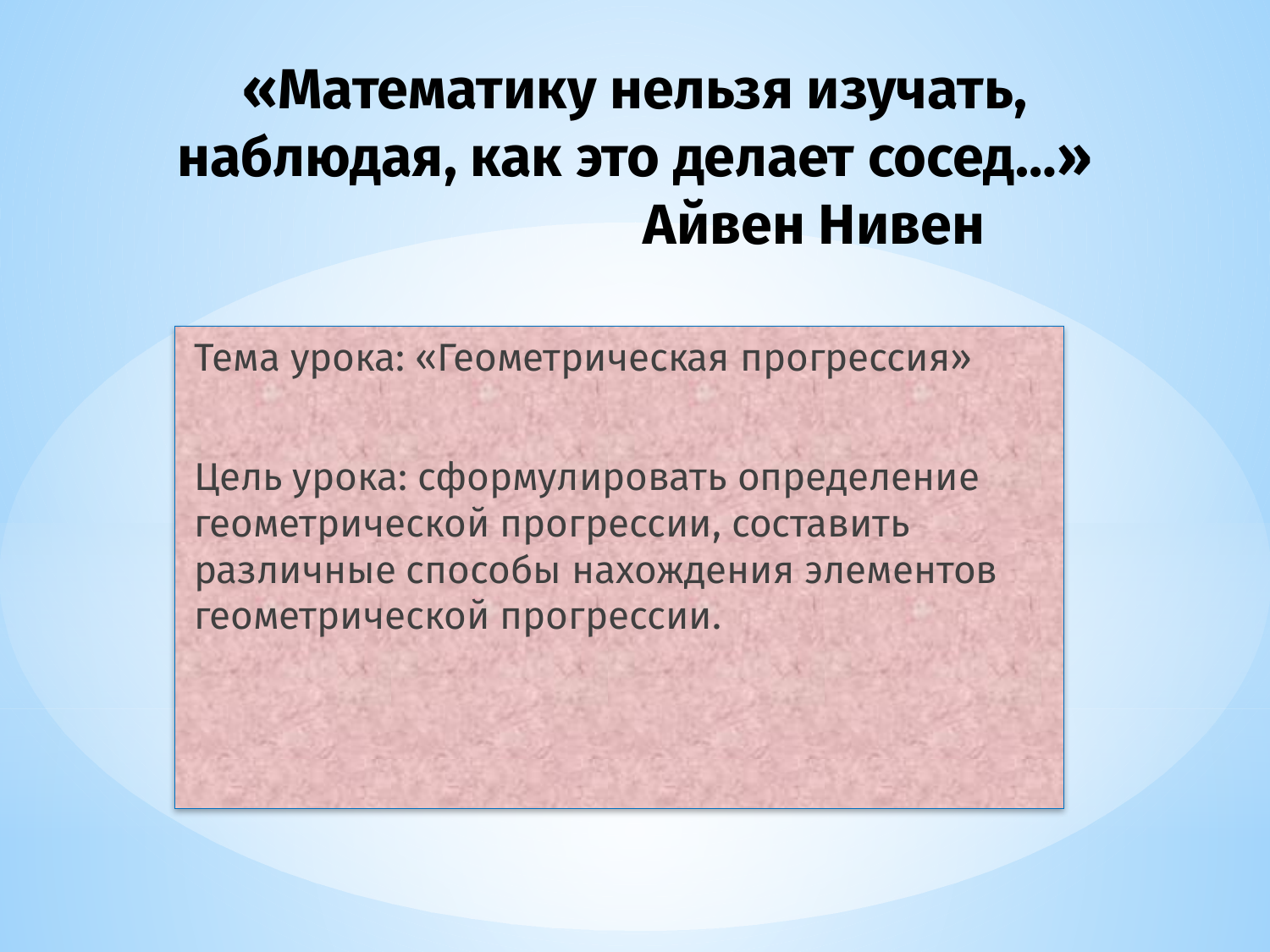

# «Математику нельзя изучать, наблюдая, как это делает сосед…» Айвен Нивен
Тема урока: «Геометрическая прогрессия»

Цель урока: сформулировать определение геометрической прогрессии, составить различные способы нахождения элементов геометрической прогрессии.